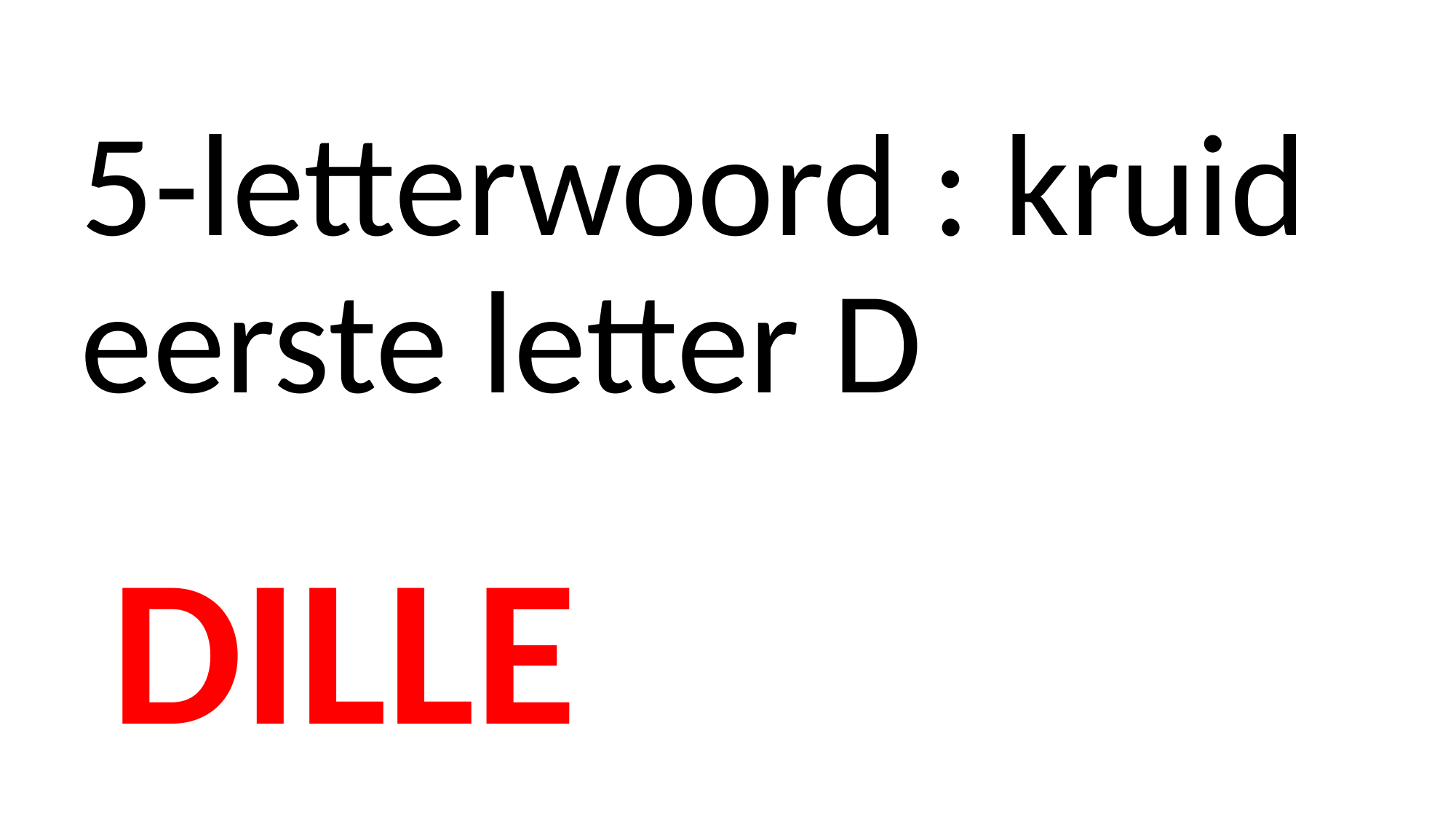

# 5-letterwoord : kruid eerste letter D
DILLE